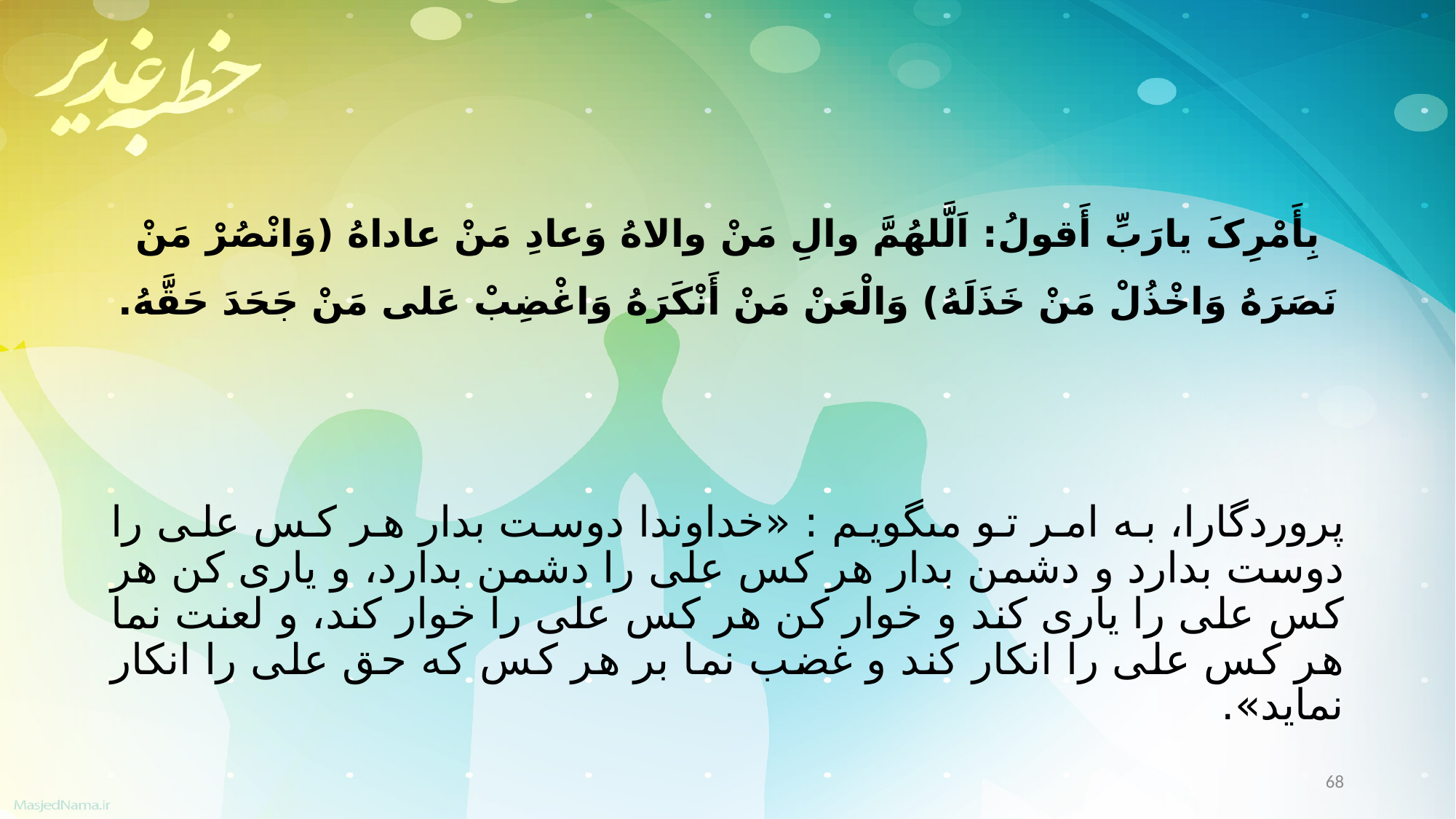

بِأَمْرِکَ یارَبِّ أَقولُ: اَلَّلهُمَّ والِ مَنْ والاهُ وَعادِ مَنْ عاداهُ (وَانْصُرْ مَنْ نَصَرَهُ وَاخْذُلْ مَنْ خَذَلَهُ) وَالْعَنْ مَنْ أَنْکَرَهُ وَاغْضِبْ عَلی مَنْ جَحَدَ حَقَّهُ.
پروردگارا، به امر تو مى‏گویم : «خداوندا دوست بدار هر کس على را دوست بدارد و دشمن بدار هر کس على را دشمن بدارد، و یارى کن هر کس على را یارى کند و خوار کن هر کس على را خوار کند، و لعنت نما هر کس على را انکار کند و غضب نما بر هر کس که حق على را انکار نماید».
68